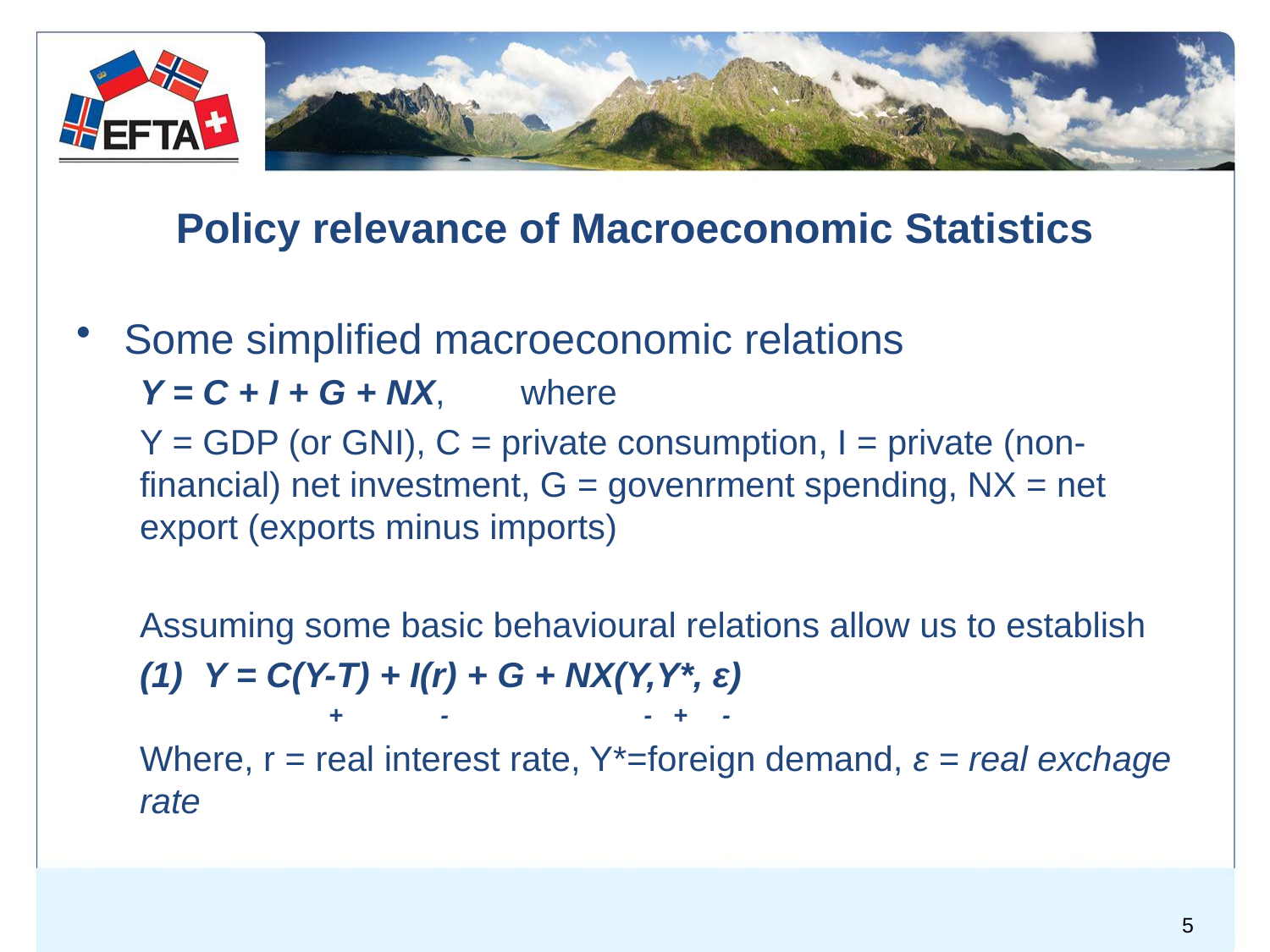

# Policy relevance of Macroeconomic Statistics
Some simplified macroeconomic relations
Y = C + I + G + NX, 	where
Y = GDP (or GNI), C = private consumption, I = private (non-financial) net investment, G = govenrment spending, NX = net export (exports minus imports)

Assuming some basic behavioural relations allow us to establish
Y = C(Y-T) + I(r) + G + NX(Y,Y*, ɛ)
          +              -                            -   +     -
Where, r = real interest rate, Y*=foreign demand, ɛ = real exchage rate

5